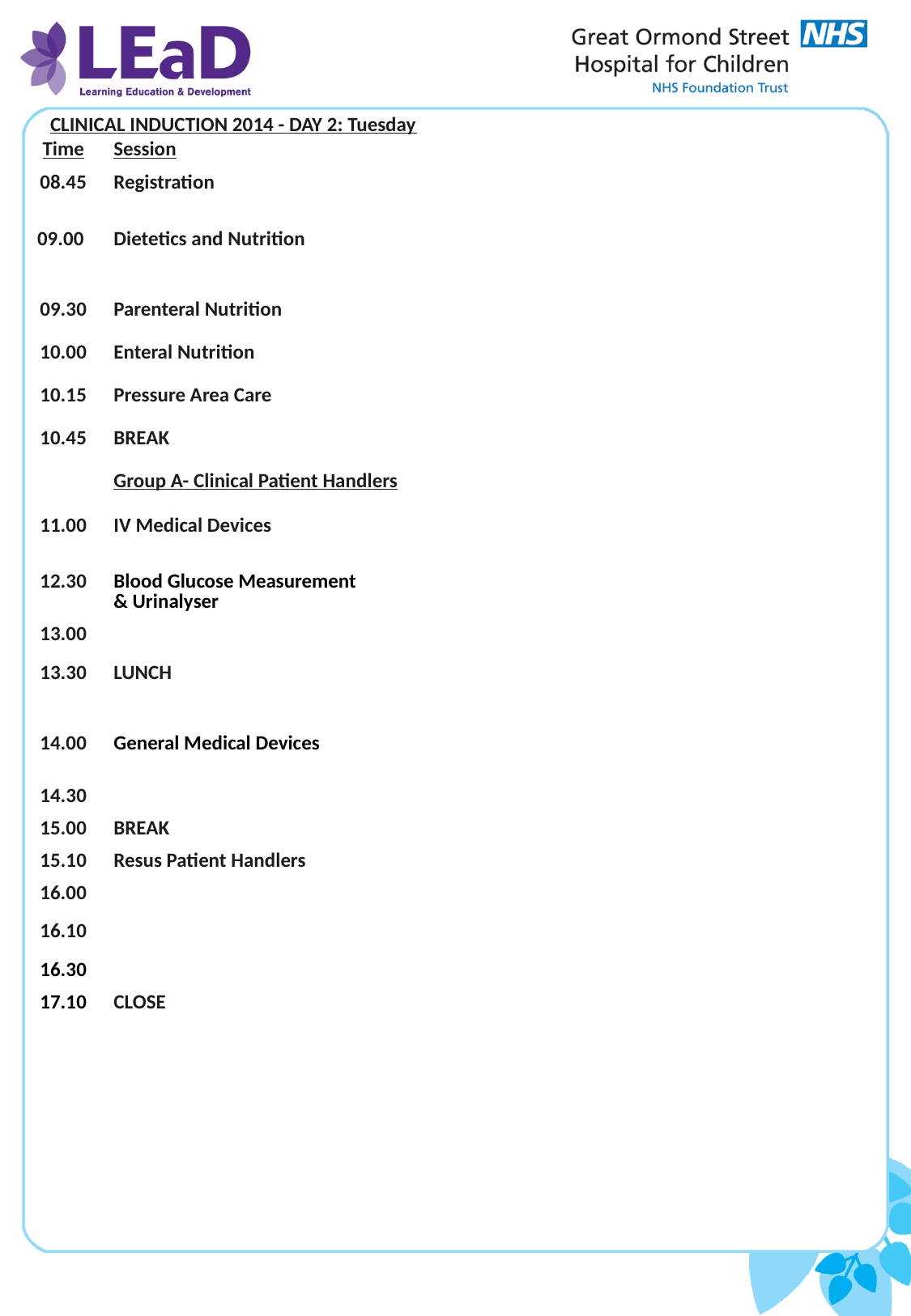

CLINICAL INDUCTION 2014 - DAY 2: Tuesday
| Time | Session |  |
| --- | --- | --- |
| 08.45 | Registration |  |
| 09.00 | Dietetics and Nutrition |  |
| 09.30 | Parenteral Nutrition |  |
| 10.00 | Enteral Nutrition |  |
| 10.15 | Pressure Area Care |  |
| 10.45 | BREAK |  |
|  | Group A- Clinical Patient Handlers |  |
| 11.00 | IV Medical Devices |  |
| 12.30 | Blood Glucose Measurement & Urinalyser |  |
| 13.00 |  |  |
| 13.30 | LUNCH |  |
| 14.00 | General Medical Devices |  |
| 14.30 |  |  |
| 15.00 | BREAK |  |
| 15.10 | Resus Patient Handlers |  |
| 16.00 |  |  |
| 16.10 |  |  |
| 16.30 |  |  |
| 17.10 | CLOSE |  |